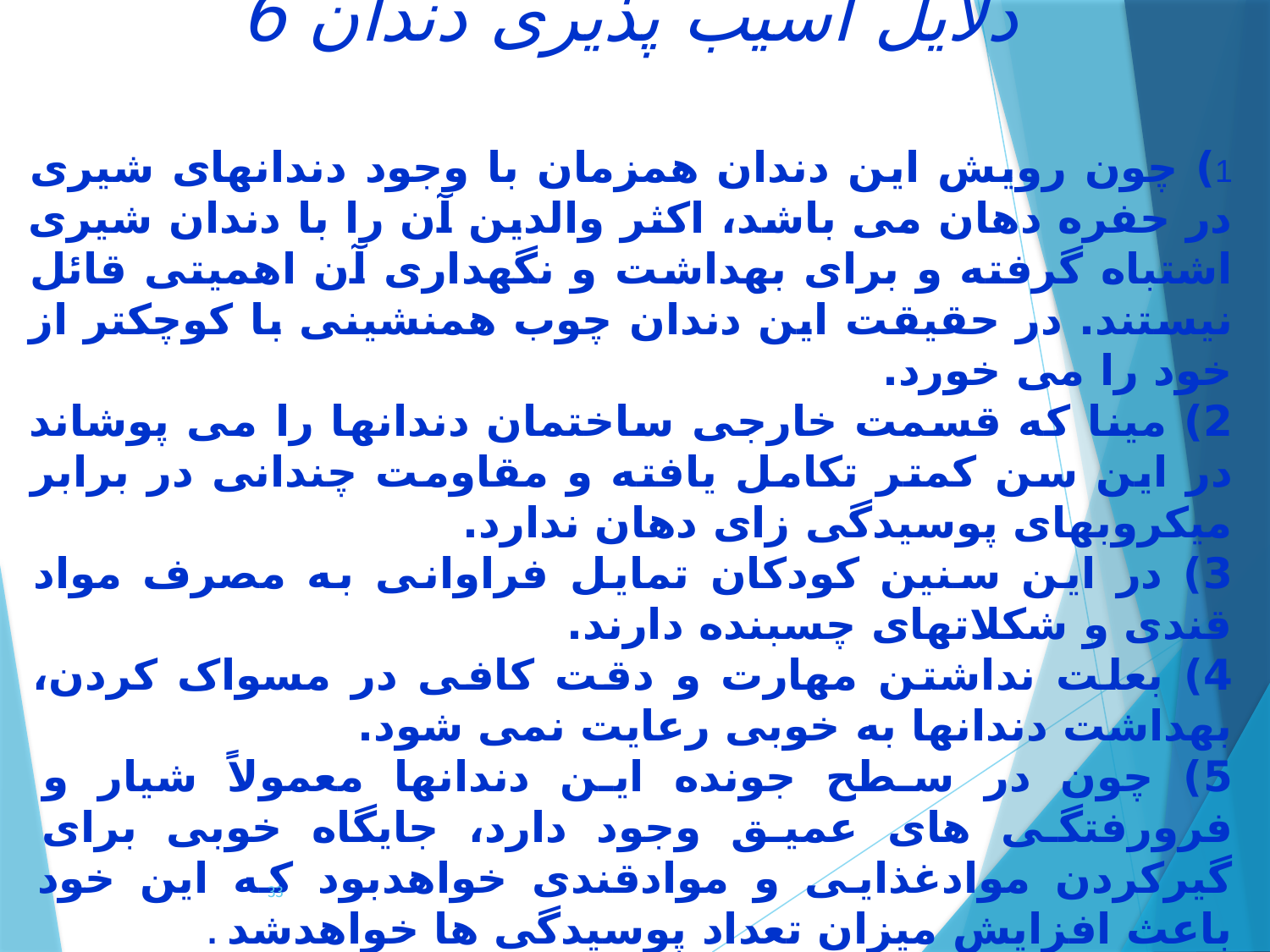

دلایل آسیب پذیری دندان 6

1) چون رویش این دندان همزمان با وجود دندانهای شیری در حفره دهان می باشد، اکثر والدین آن را با دندان شیری اشتباه گرفته و برای بهداشت و نگهداری آن اهمیتی قائل نیستند. در حقیقت این دندان چوب همنشینی با کوچکتر از خود را می خورد.
2) مینا که قسمت خارجی ساختمان دندانها را می پوشاند در این سن کمتر تکامل یافته و مقاومت چندانی در برابر میکروبهای پوسیدگی زای دهان ندارد.
3) در این سنین کودکان تمایل فراوانی به مصرف مواد قندی و شکلاتهای چسبنده دارند.
4) بعلت نداشتن مهارت و دقت کافی در مسواک کردن، بهداشت دندانها به خوبی رعایت نمی شود.
5) چون در سطح جونده این دندانها معمولاً شیار و فرورفتگی های عمیق وجود دارد، جایگاه خوبی برای گیرکردن موادغذایی و موادقندی خواهدبود که این خود باعث افزایش میزان تعداد پوسیدگی ها خواهدشد .
33